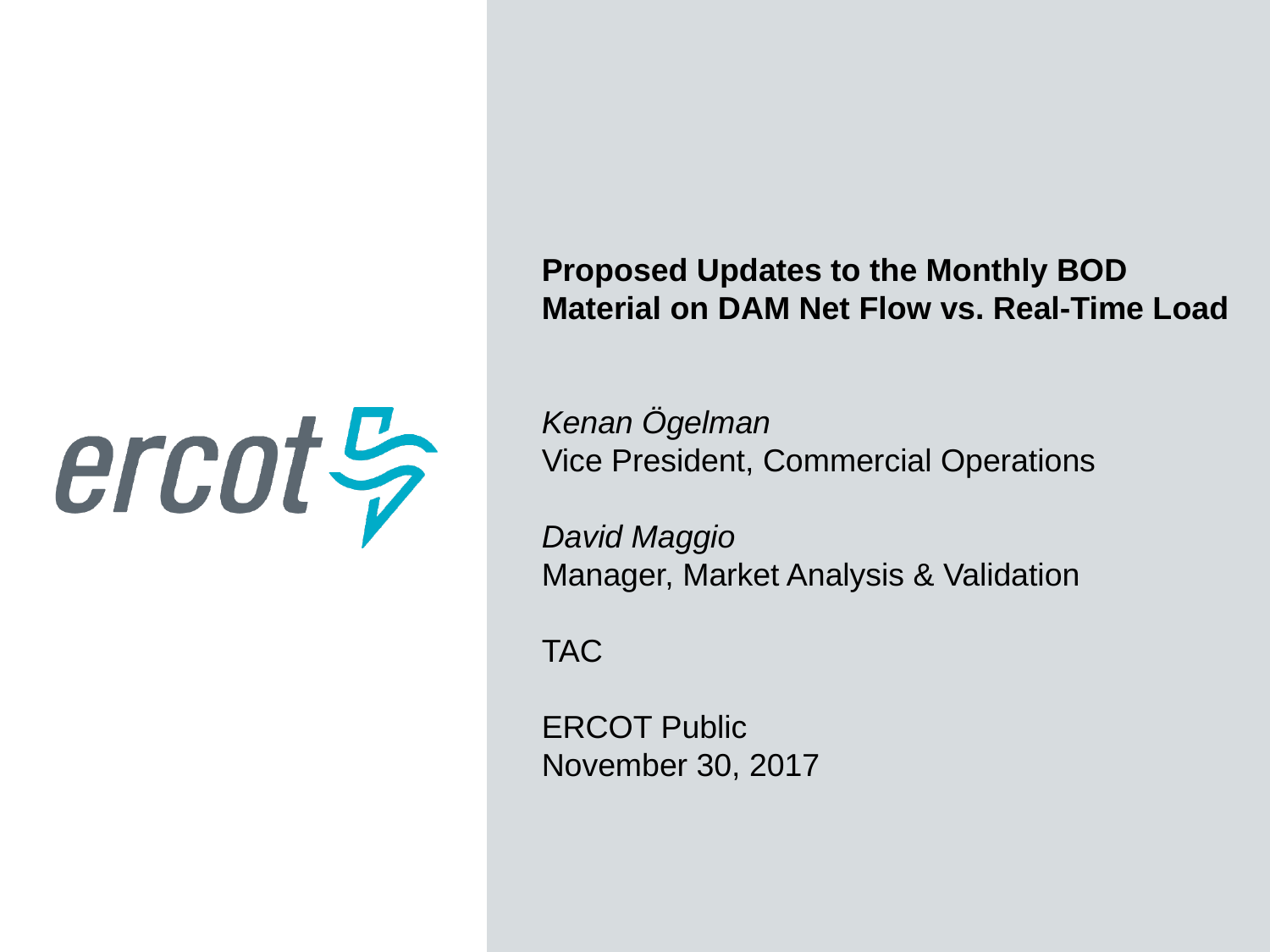

Proposed Updates to the Monthly BOD Material on DAM Net Flow vs. Real-Time Load

Kenan Ögelman
Vice President, Commercial Operations

David Maggio
Manager, Market Analysis & Validation

TAC

ERCOT Public
November 30, 2017